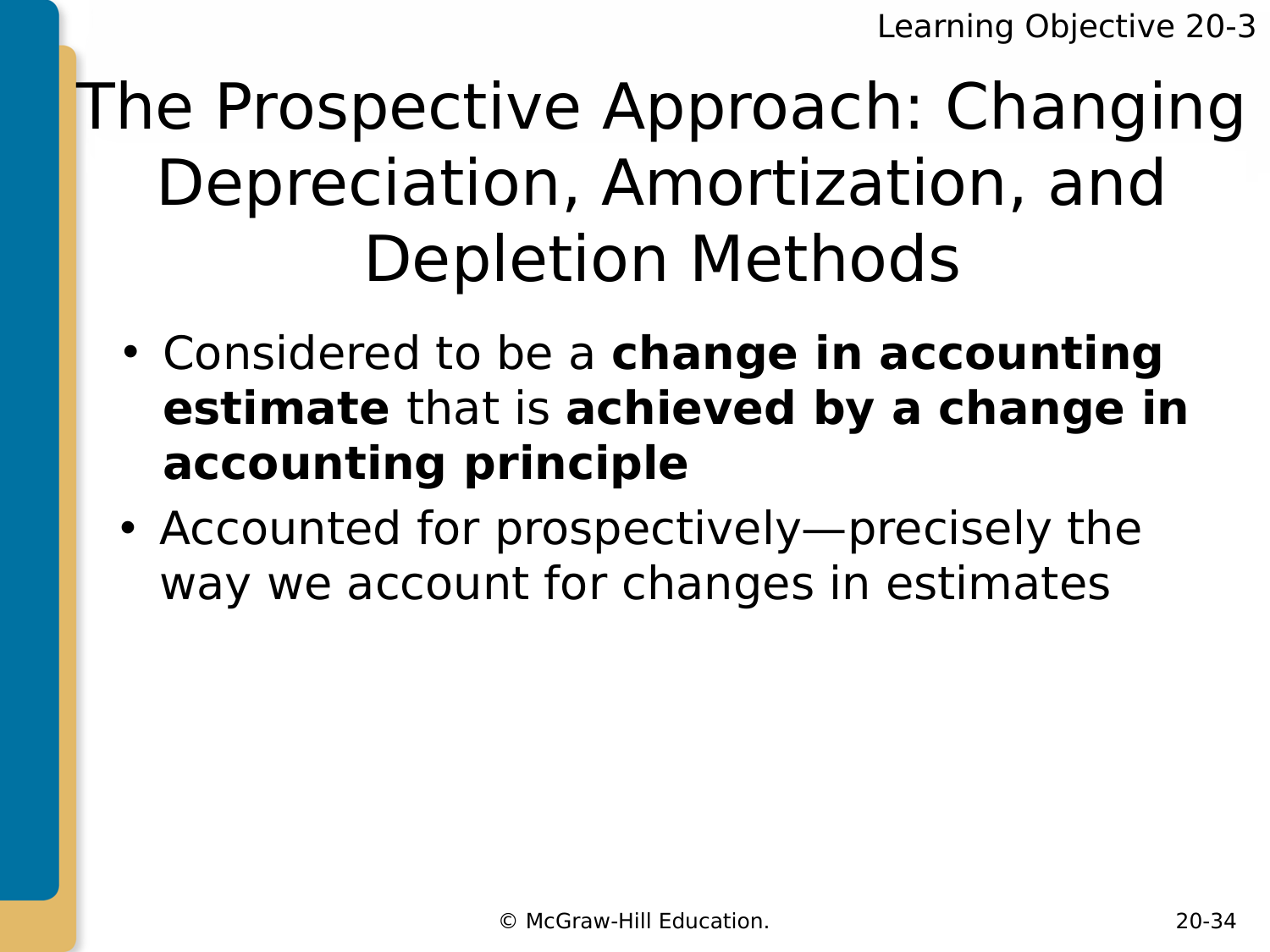

Learning Objective 20-3
# The Prospective Approach: Changing Depreciation, Amortization, and Depletion Methods
Considered to be a change in accounting estimate that is achieved by a change in accounting principle
Accounted for prospectively—precisely the way we account for changes in estimates